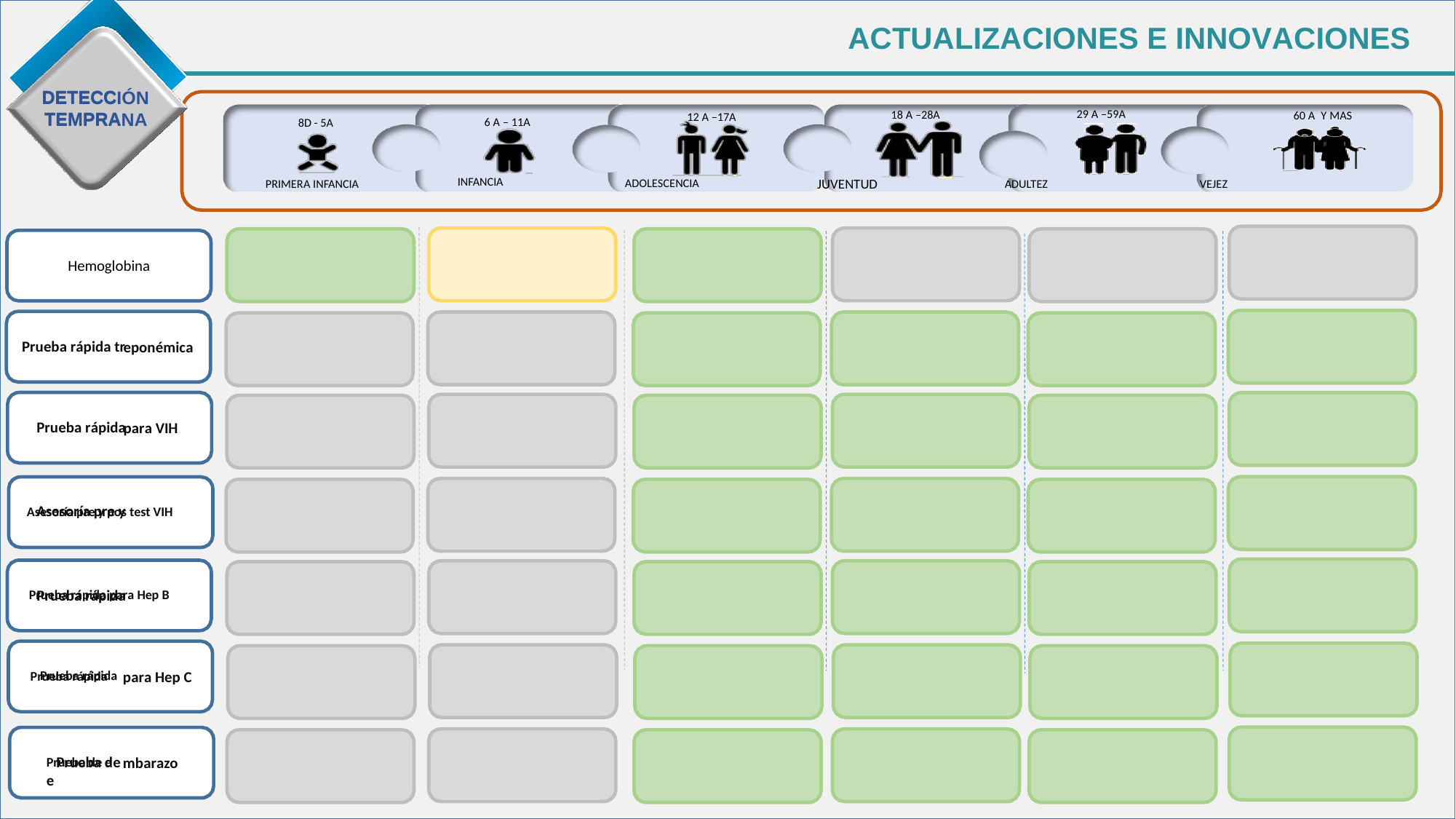

DETECC
TEMPRA
Hemoglo
Prueba rápida tr
Prueba rápida
Asesoría pre y
Prueba rápida
Prueba rápida
Prueba de e

ACTUALIZACIONES E INNOVACIONES

PRIMERA INFANCIA                                    INFANCIA                                            ADOLESCENCIA                                           JUVENTUD                                         ADULTEZ                                                       VEJEZ
bina
eponémica
para VIH
para Hep C
mbarazo
DETECCIÓN

29 A –59A
18 A –28A
60 A Y MAS
TEMPRANA
12 A –17A
6 A – 11A
8D - 5A

Asesoría pre y pos test VIH

Prueba rápida para Hep B

Prueba rápida

Prueba de e